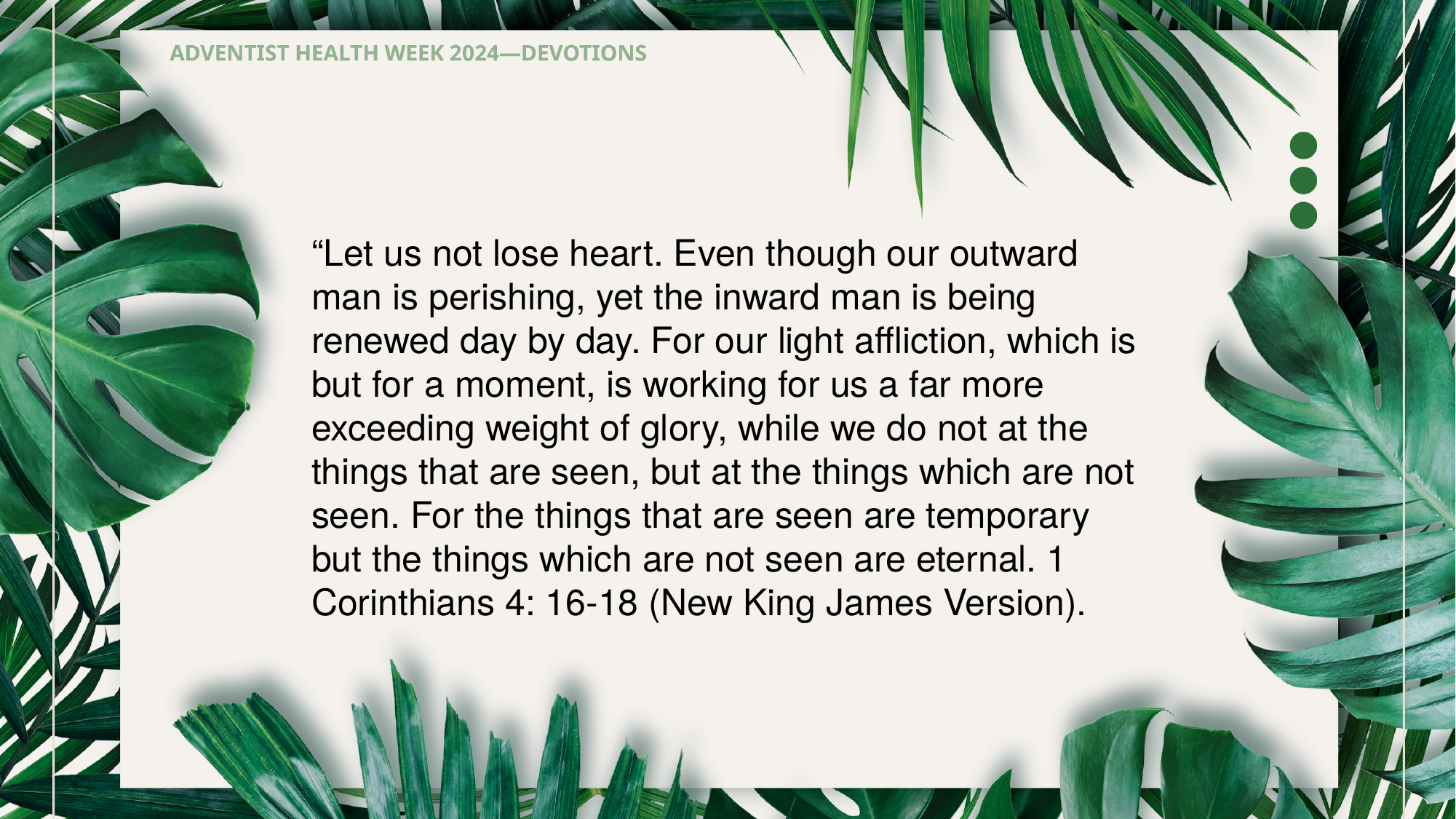

“Let us not lose heart. Even though our outward man is perishing, yet the inward man is being renewed day by day. For our light affliction, which is but for a moment, is working for us a far more exceeding weight of glory, while we do not at the things that are seen, but at the things which are not seen. For the things that are seen are temporary but the things which are not seen are eternal. 1 Corinthians 4: 16-18 (New King James Version).